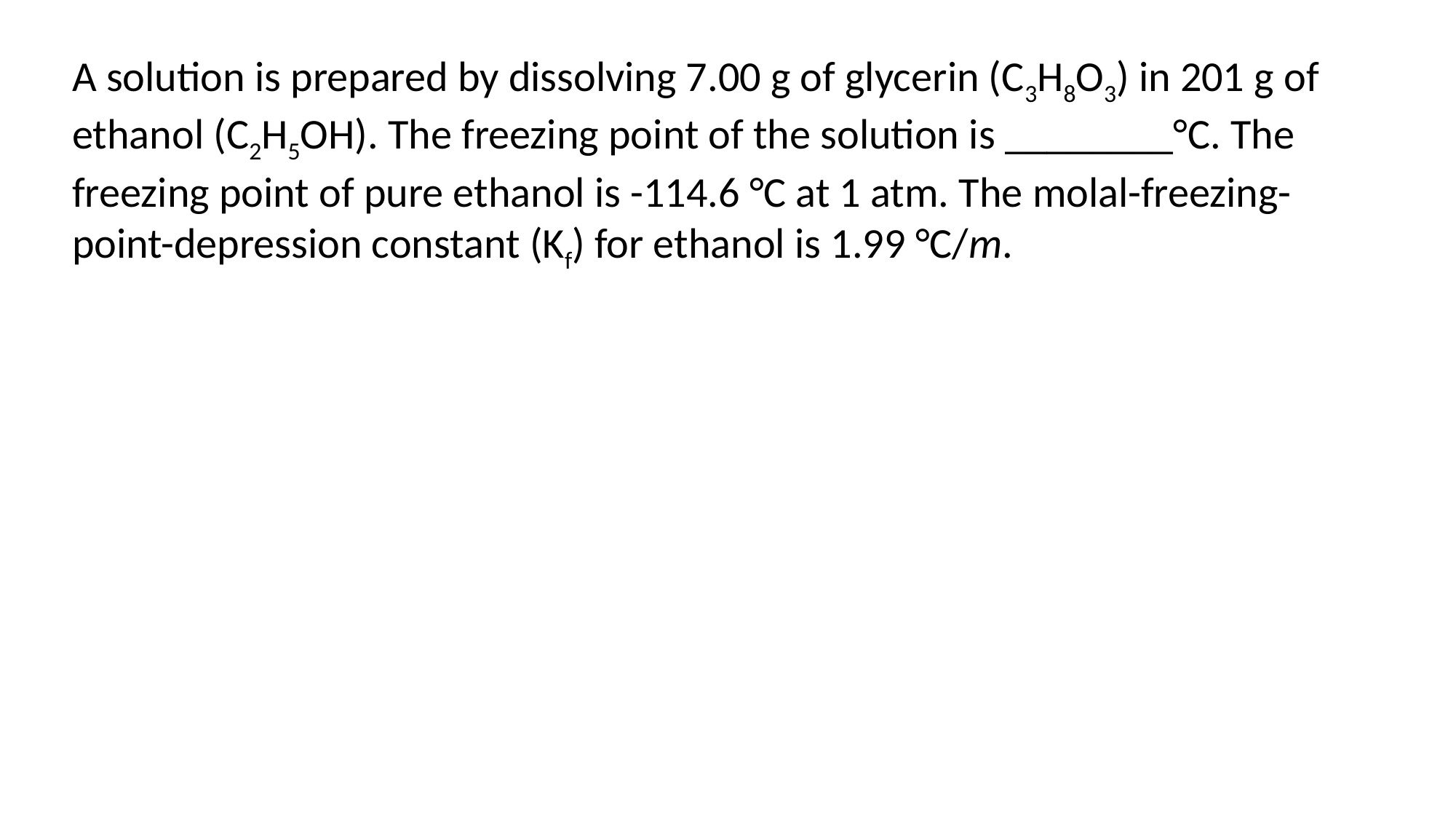

A solution is prepared by dissolving 7.00 g of glycerin (C3H8O3) in 201 g of ethanol (C2H5OH). The freezing point of the solution is ________°C. The freezing point of pure ethanol is -114.6 °C at 1 atm. The molal-freezing-point-depression constant (Kf) for ethanol is 1.99 °C/m.